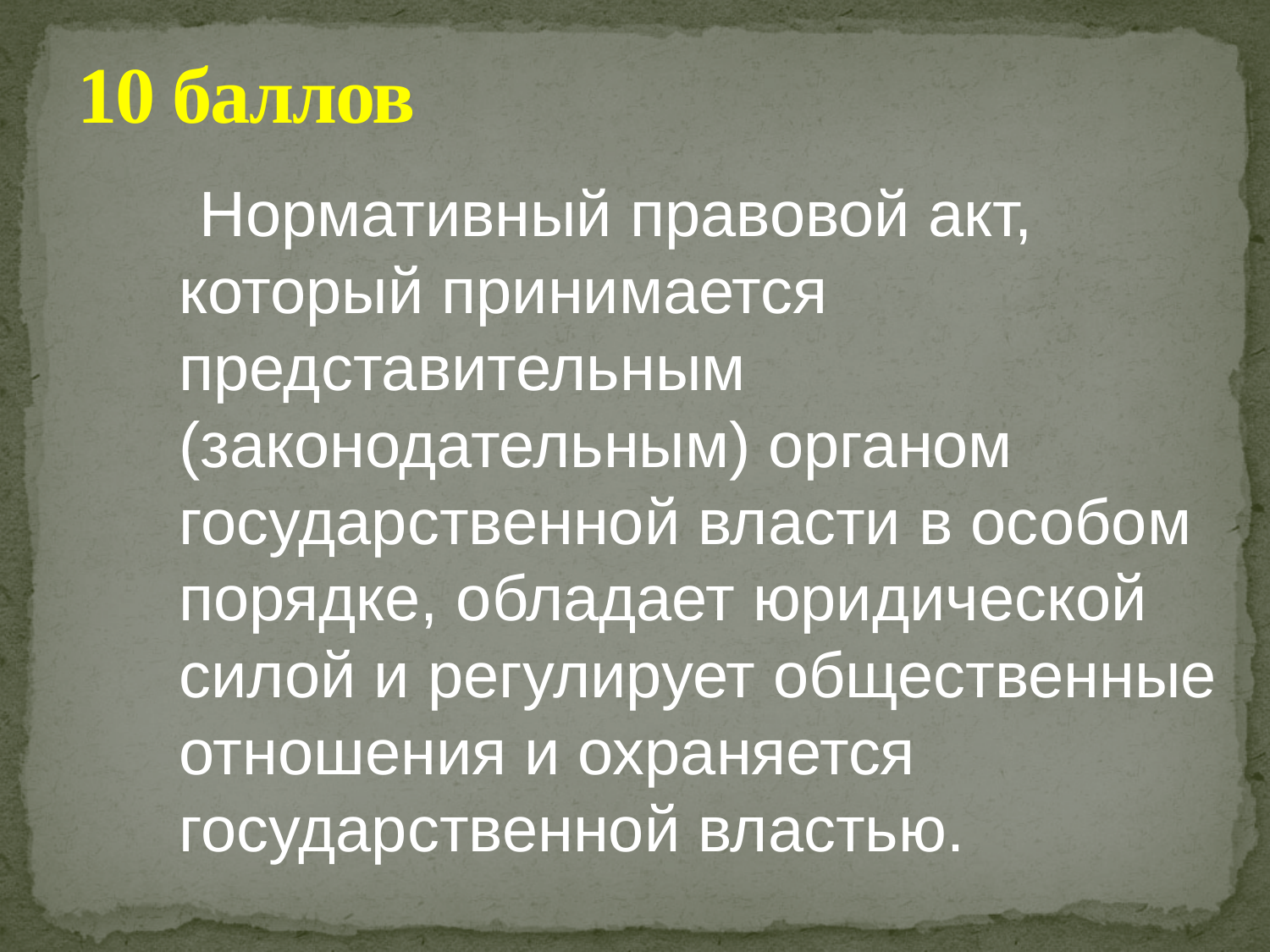

# 10 баллов
     Нормативный правовой акт, который принимается представительным (законодательным) органом государственной власти в особом порядке, обладает юридической силой и регулирует общественные отношения и охраняется государственной властью.